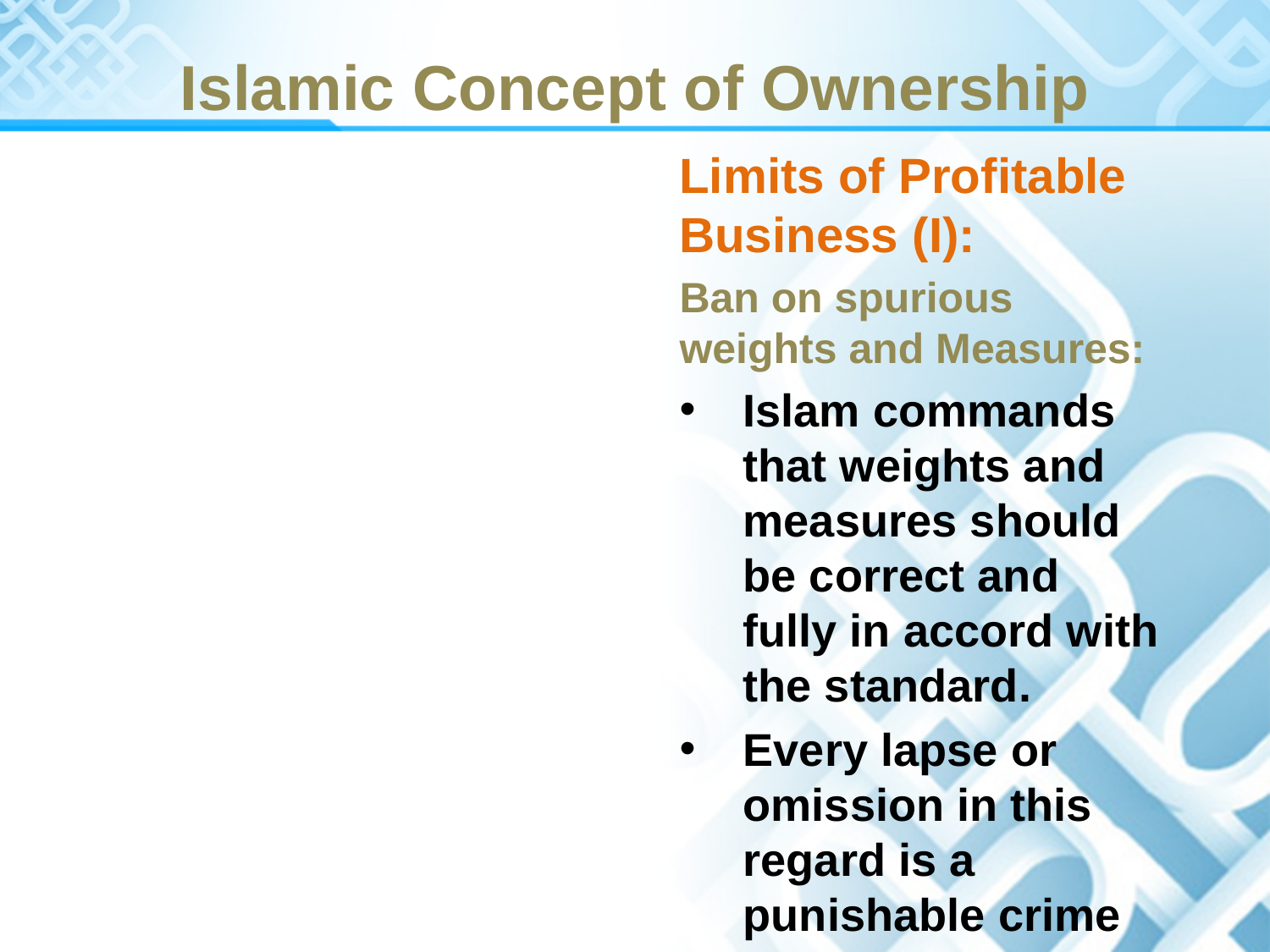

Islamic Concept of Ownership
Limits of Profitable Business (I):
Ban on spurious weights and Measures:
Islam commands that weights and measures should be correct and fully in accord with the standard.
Every lapse or omission in this regard is a punishable crime